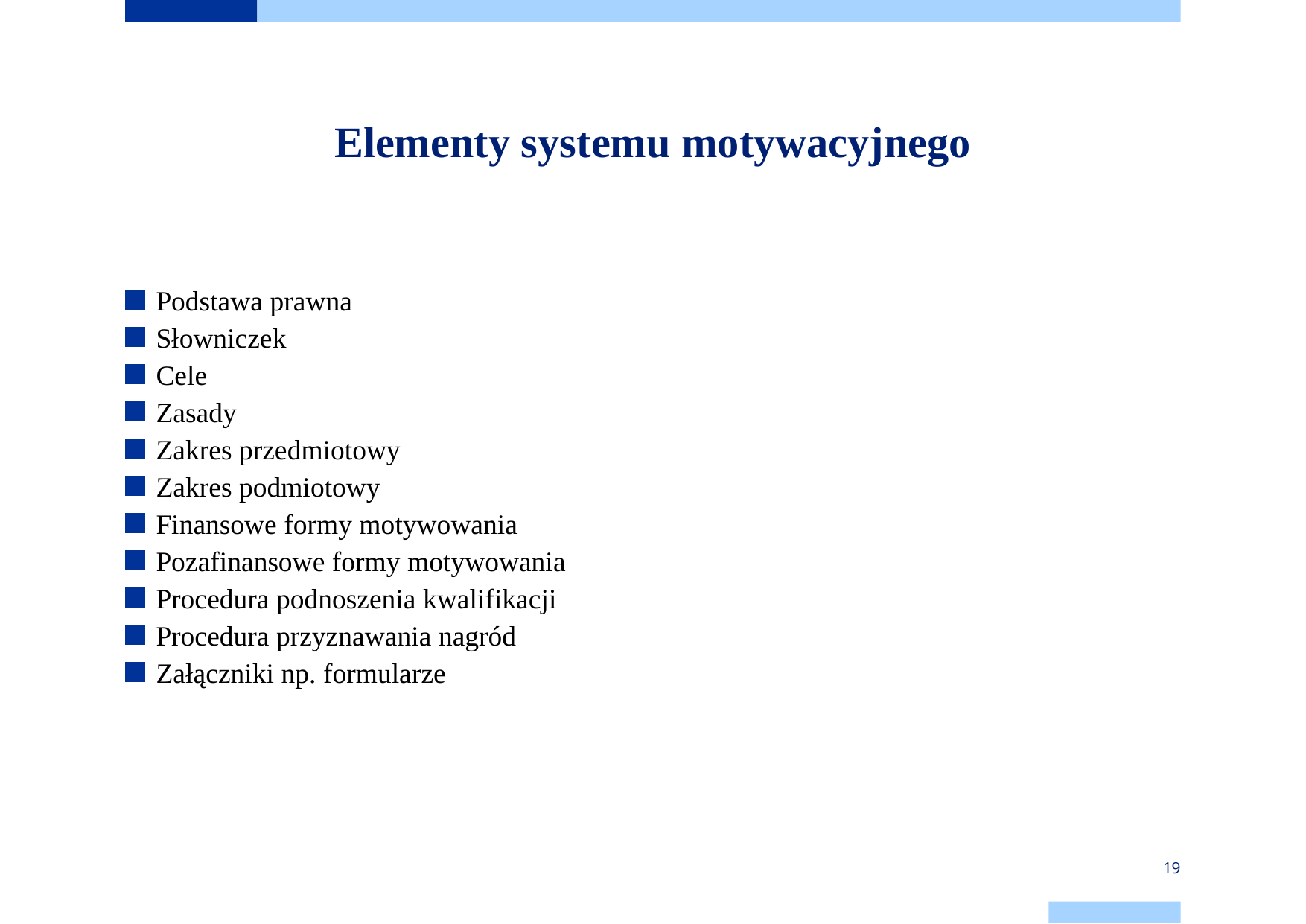

# Elementy systemu motywacyjnego

Podstawa prawna
Słowniczek
Cele
Zasady
Zakres przedmiotowy
Zakres podmiotowy
Finansowe formy motywowania
Pozafinansowe formy motywowania
Procedura podnoszenia kwalifikacji
Procedura przyznawania nagród
Załączniki np. formularze

19